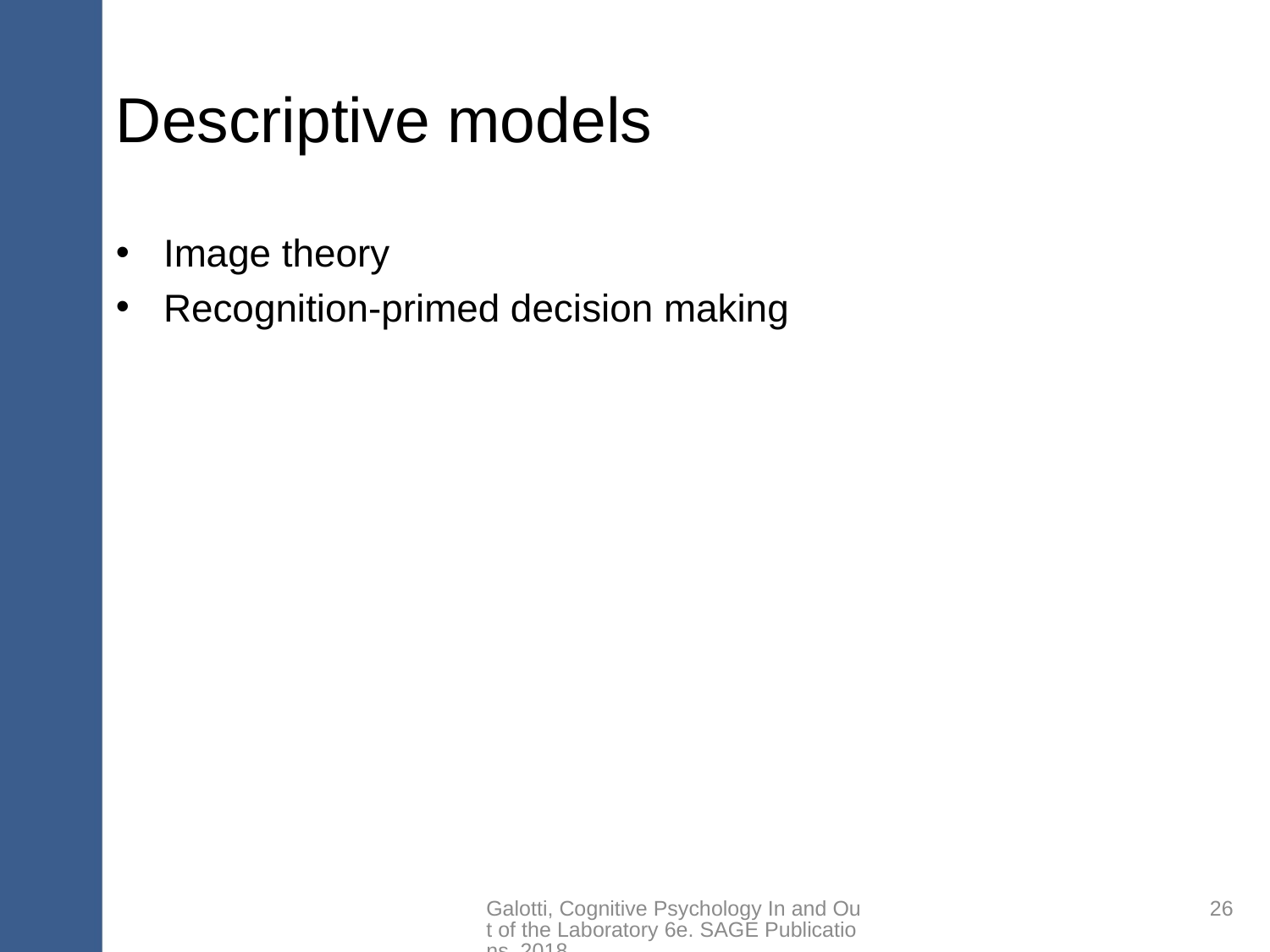

# Descriptive models
Image theory
Recognition-primed decision making
Galotti, Cognitive Psychology In and Out of the Laboratory 6e. SAGE Publications, 2018.
26